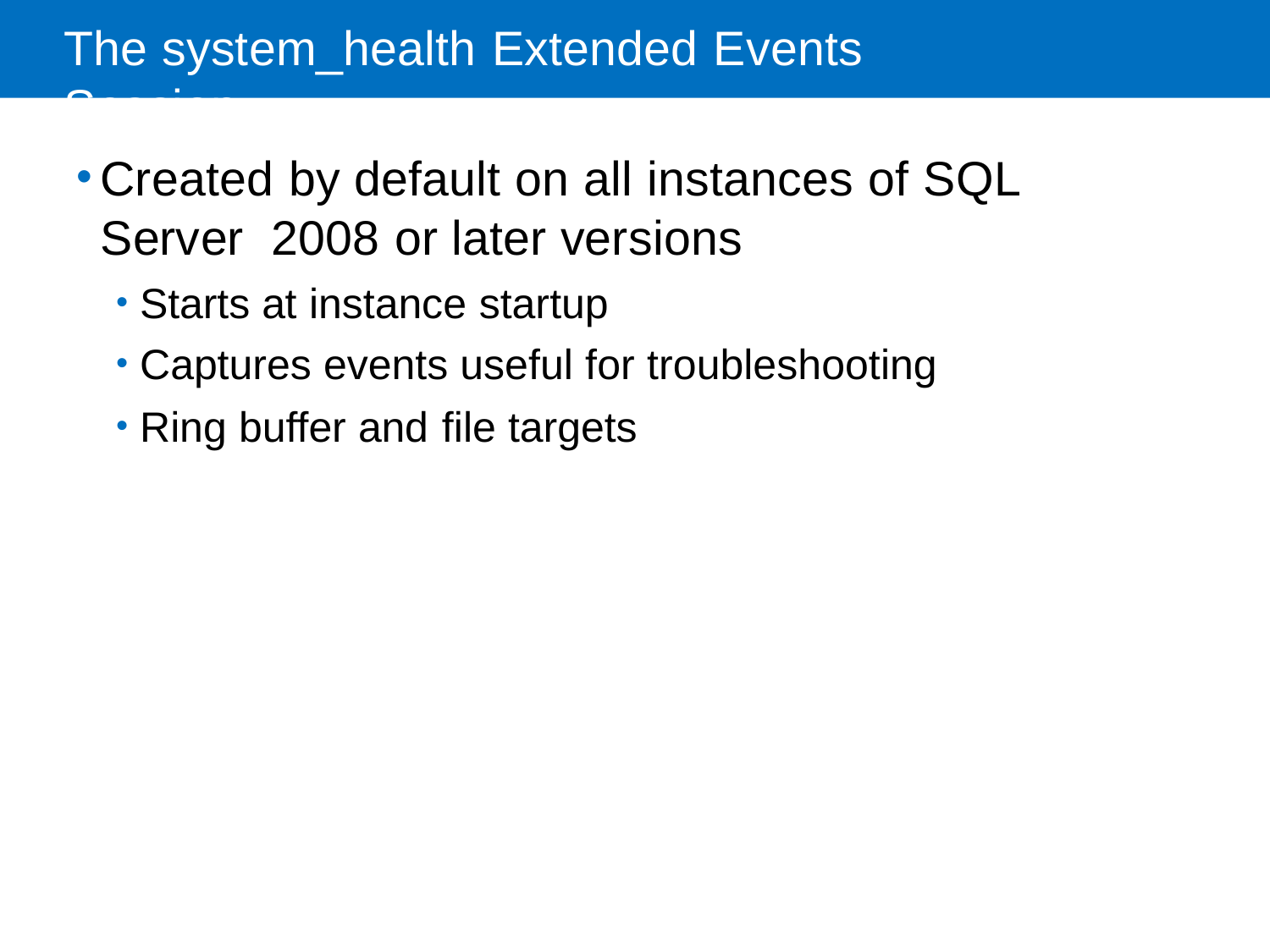

# The system_health Extended Events Session
Created by default on all instances of SQL Server  2008 or later versions
Starts at instance startup
Captures events useful for troubleshooting
Ring buffer and file targets